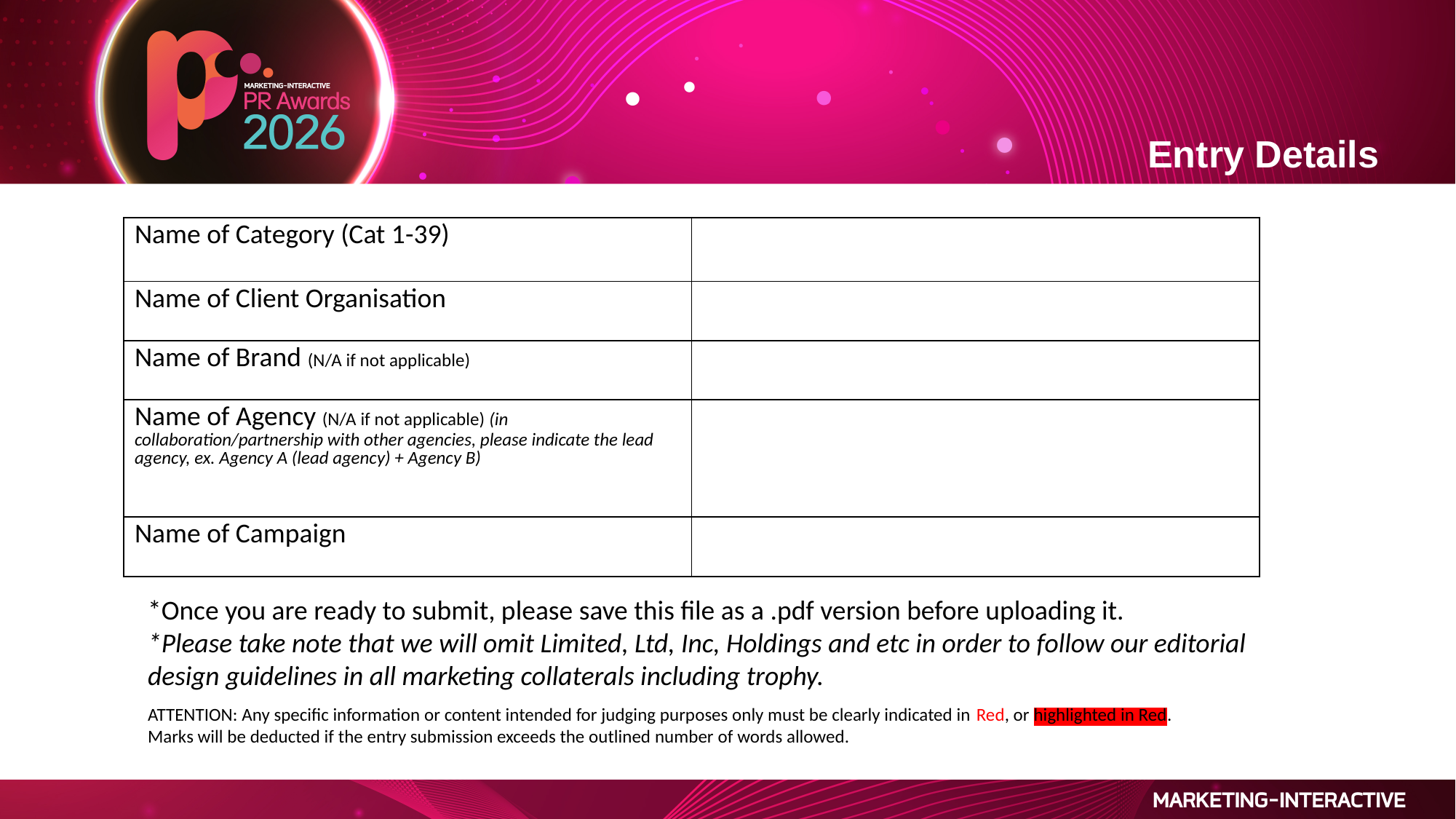

Entry Details
| Name of Category (Cat 1-39) |  |
| --- | --- |
| Name of Client Organisation |  |
| Name of Brand (N/A if not applicable) |  |
| Name of Agency (N/A if not applicable) (in collaboration/partnership with other agencies, please indicate the lead agency, ex. Agency A (lead agency) + Agency B) |  |
| Name of Campaign |  |
*Once you are ready to submit, please save this file as a .pdf version before uploading it.
*Please take note that we will omit Limited, Ltd, Inc, Holdings and etc in order to follow our editorial design guidelines in all marketing collaterals including trophy.
ATTENTION: Any specific information or content intended for judging purposes only must be clearly indicated in Red, or highlighted in Red. Marks will be deducted if the entry submission exceeds the outlined number of words allowed.